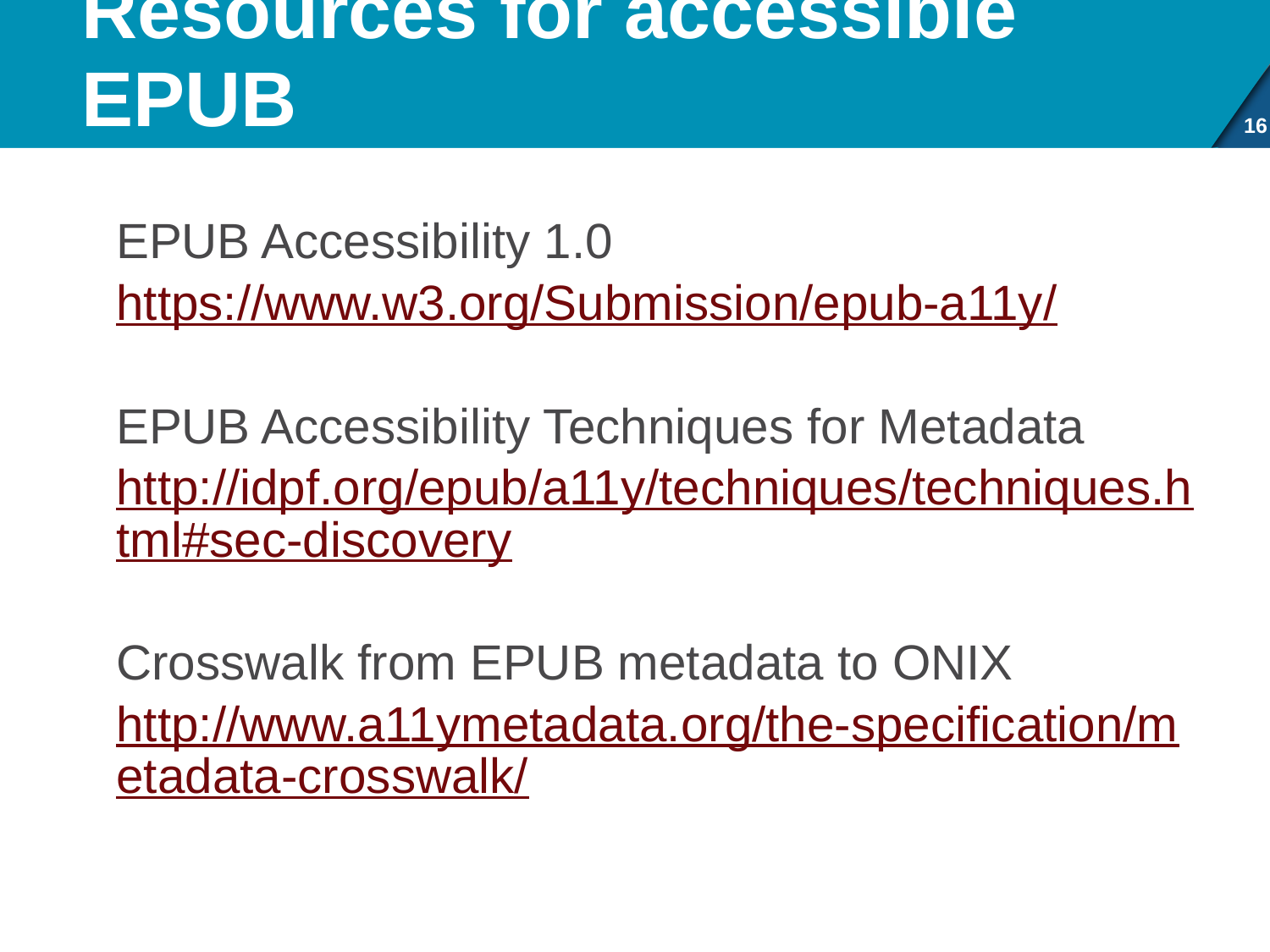

# Resources for accessible EPUB
16
EPUB Accessibility 1.0
https://www.w3.org/Submission/epub-a11y/

EPUB Accessibility Techniques for Metadata
http://idpf.org/epub/a11y/techniques/techniques.html#sec-discovery

Crosswalk from EPUB metadata to ONIX
http://www.a11ymetadata.org/the-specification/metadata-crosswalk/